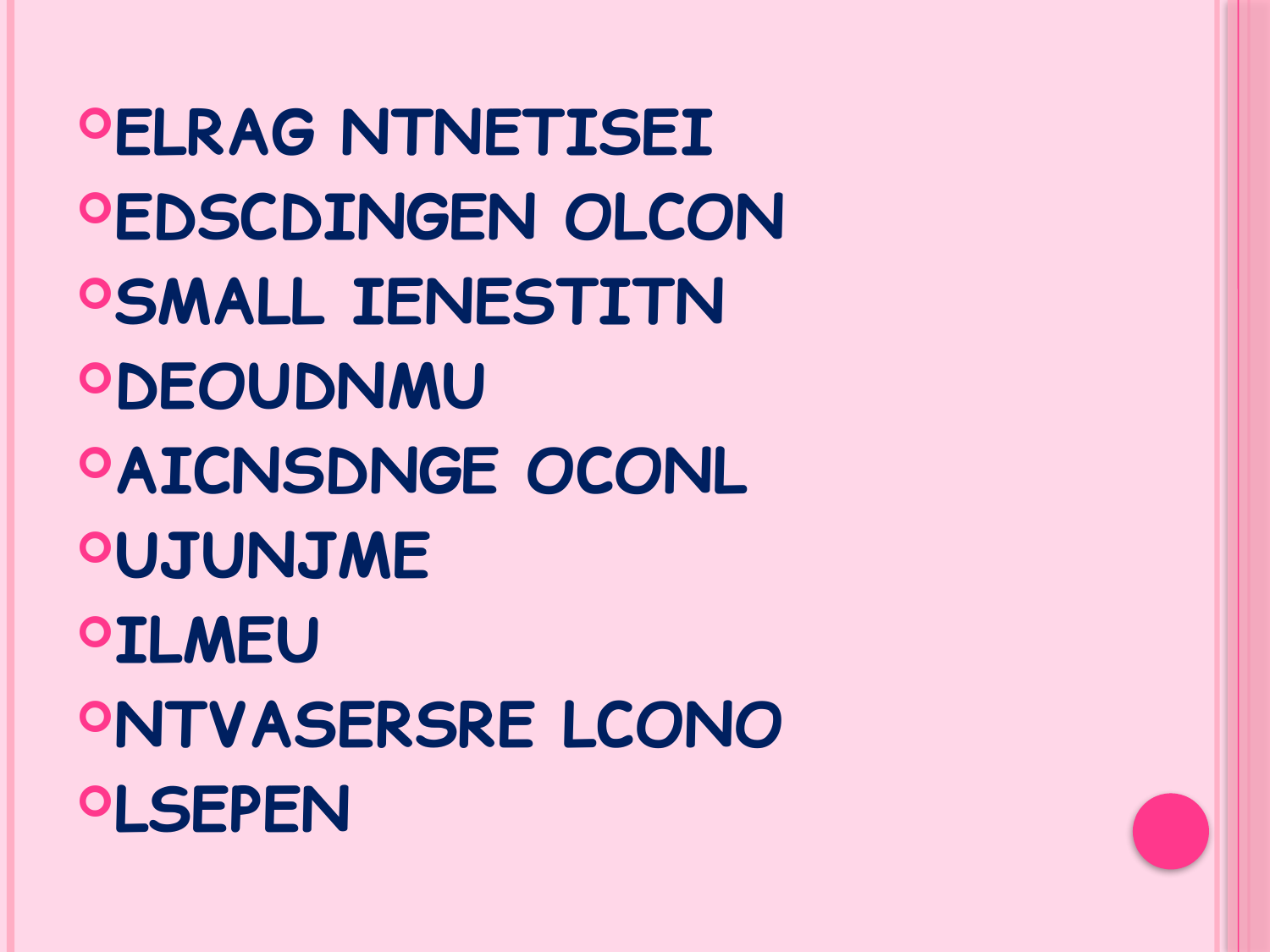

ELRAG NTNETISEI
EDSCDINGEN OLCON
SMALL IENESTITN
DEOUDNMU
AICNSDNGE OCONL
UJUNJME
ILMEU
NTVASERSRE LCONO
LSEPEN